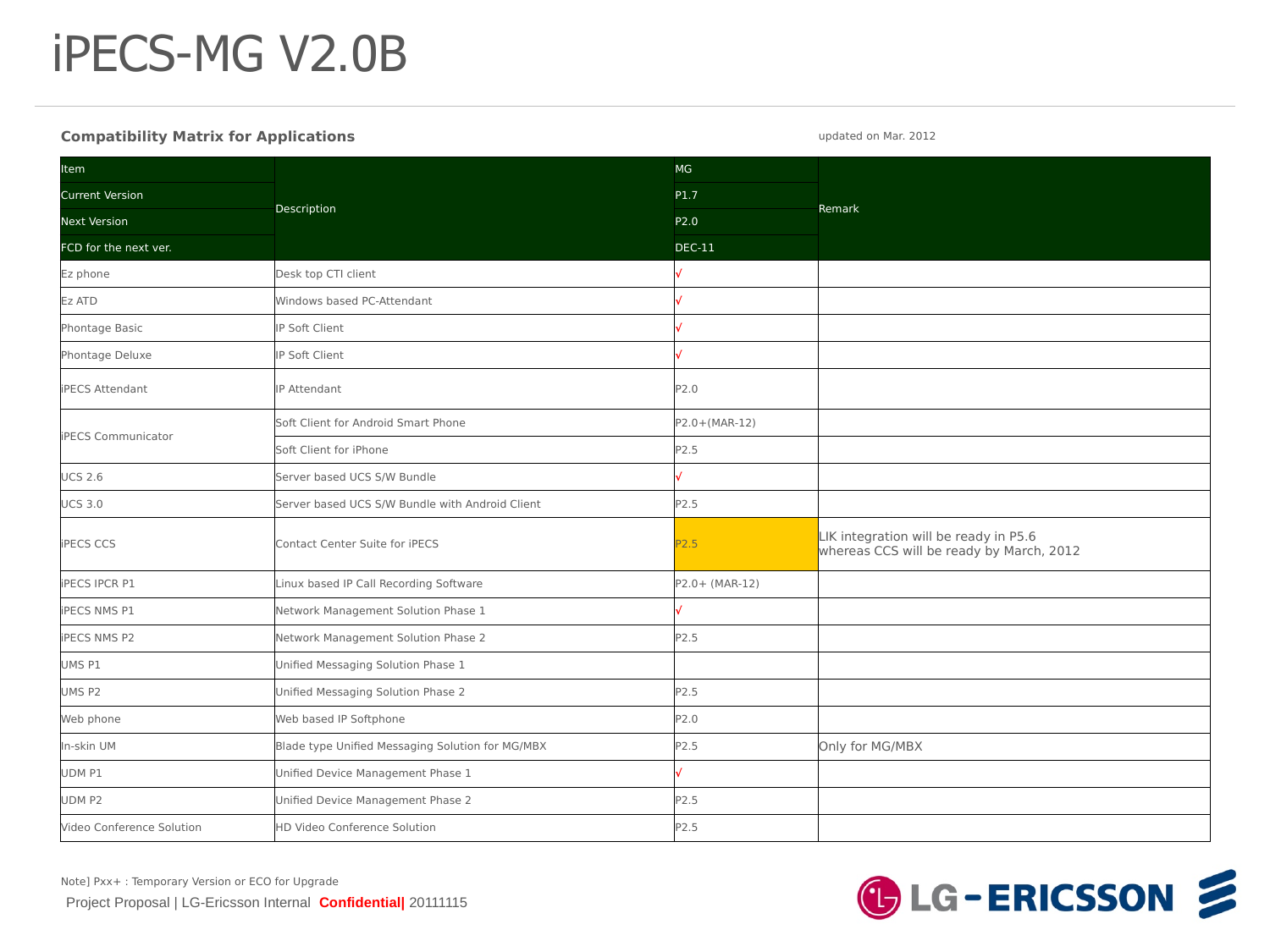

iPECS-MG V2.0B
| Compatibility Matrix for Applications |  |  | updated on Mar. 2012 |
| --- | --- | --- | --- |
| Item | Description | MG | Remark |
| Current Version |  | P1.7 |  |
| Next Version |  | P2.0 |  |
| FCD for the next ver. |  | DEC-11 |  |
| Ez phone | Desk top CTI client | √ |  |
| Ez ATD | Windows based PC-Attendant | √ |  |
| Phontage Basic | IP Soft Client | √ |  |
| Phontage Deluxe | IP Soft Client | √ |  |
| iPECS Attendant | IP Attendant | P2.0 |  |
| iPECS Communicator | Soft Client for Android Smart Phone | P2.0+(MAR-12) |  |
|  | Soft Client for iPhone | P2.5 |  |
| UCS 2.6 | Server based UCS S/W Bundle | √ |  |
| UCS 3.0 | Server based UCS S/W Bundle with Android Client | P2.5 |  |
| iPECS CCS | Contact Center Suite for iPECS | P2.5 | LIK integration will be ready in P5.6 whereas CCS will be ready by March, 2012 |
| iPECS IPCR P1 | Linux based IP Call Recording Software | P2.0+ (MAR-12) |  |
| iPECS NMS P1 | Network Management Solution Phase 1 | √ |  |
| iPECS NMS P2 | Network Management Solution Phase 2 | P2.5 |  |
| UMS P1 | Unified Messaging Solution Phase 1 |  |  |
| UMS P2 | Unified Messaging Solution Phase 2 | P2.5 |  |
| Web phone | Web based IP Softphone | P2.0 |  |
| In-skin UM | Blade type Unified Messaging Solution for MG/MBX | P2.5 | Only for MG/MBX |
| UDM P1 | Unified Device Management Phase 1 | √ |  |
| UDM P2 | Unified Device Management Phase 2 | P2.5 |  |
| Video Conference Solution | HD Video Conference Solution | P2.5 |  |
|  |  |  |  |
| Note] Pxx+ : Temporary Version or ECO for Upgrade |  |  |  |